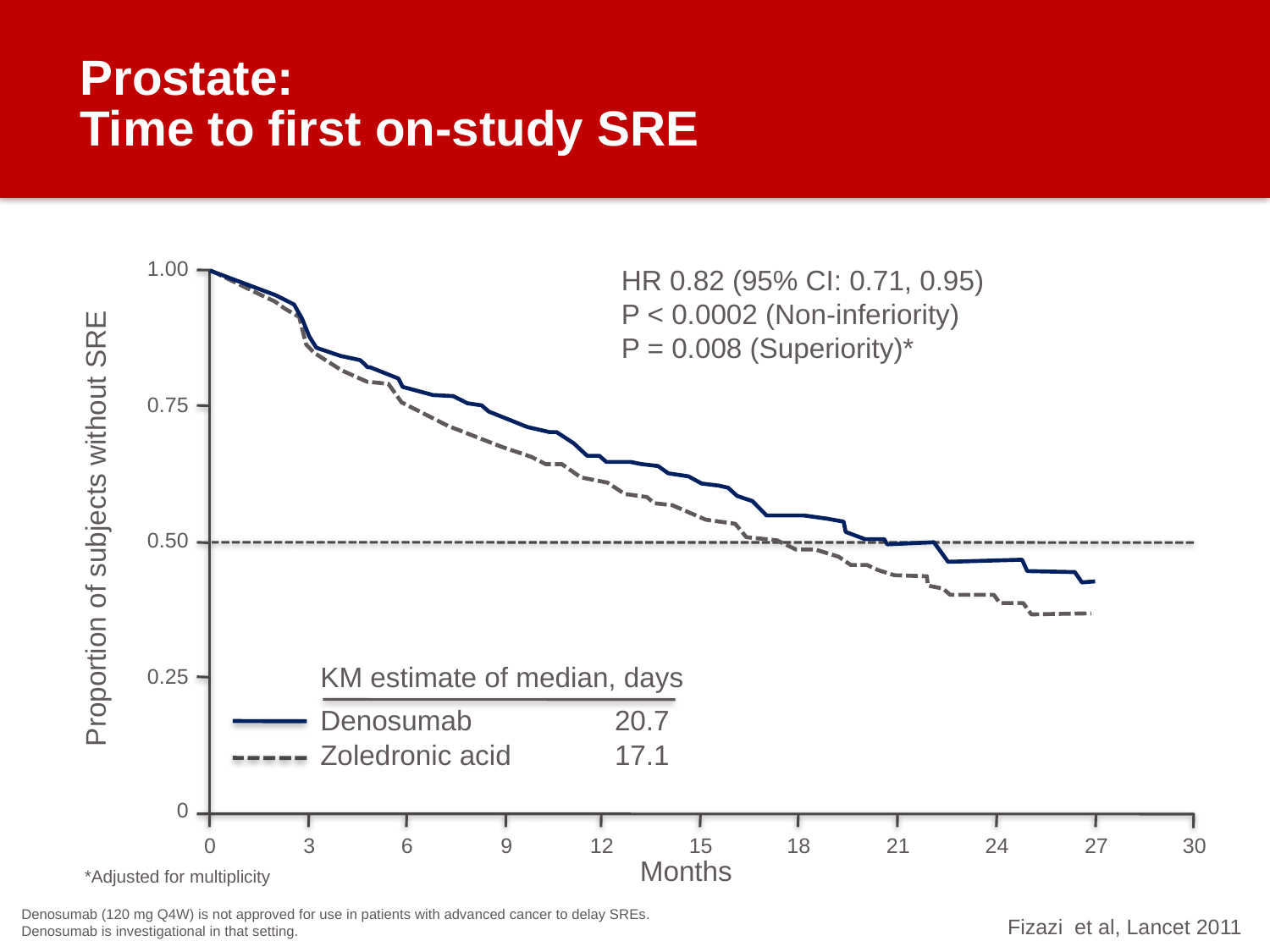

# Prostate: Time to first on-study SRE
1.00
0.75
0.50
0.25
0
HR 0.82 (95% CI: 0.71, 0.95)
P < 0.0002 (Non-inferiority)
P = 0.008 (Superiority)*

Proportion of subjects without SRE
KM estimate of median, days
Denosumab	20.7
Zoledronic acid	17.1
30
0
3
6
9
12
15
18
21
24
27
Months
*Adjusted for multiplicity
Denosumab (120 mg Q4W) is not approved for use in patients with advanced cancer to delay SREs.
Denosumab is investigational in that setting.
Fizazi  et al, Lancet 2011